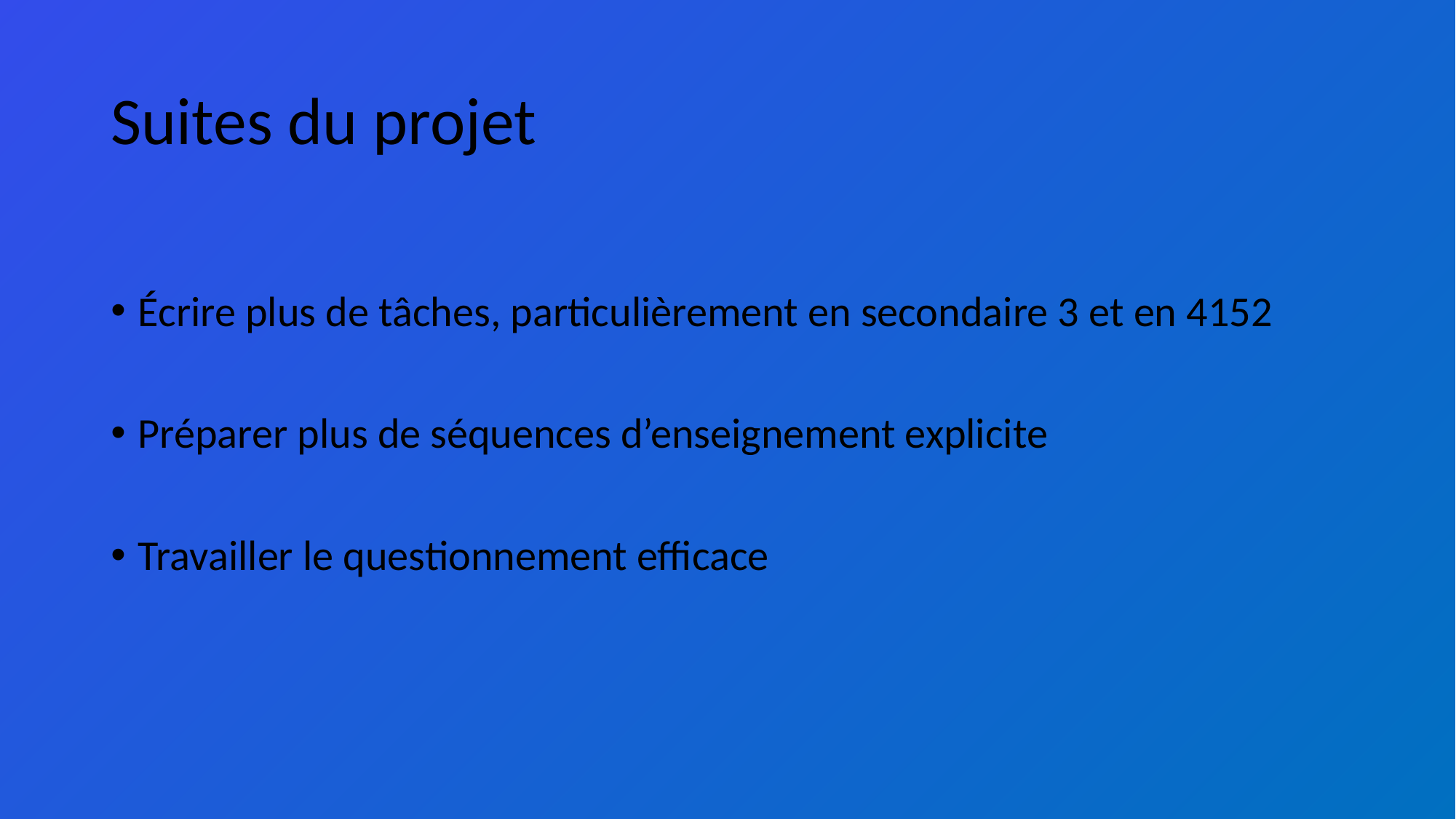

# Suites du projet

Écrire plus de tâches, particulièrement en secondaire 3 et en 4152

Préparer plus de séquences d’enseignement explicite

Travailler le questionnement efficace